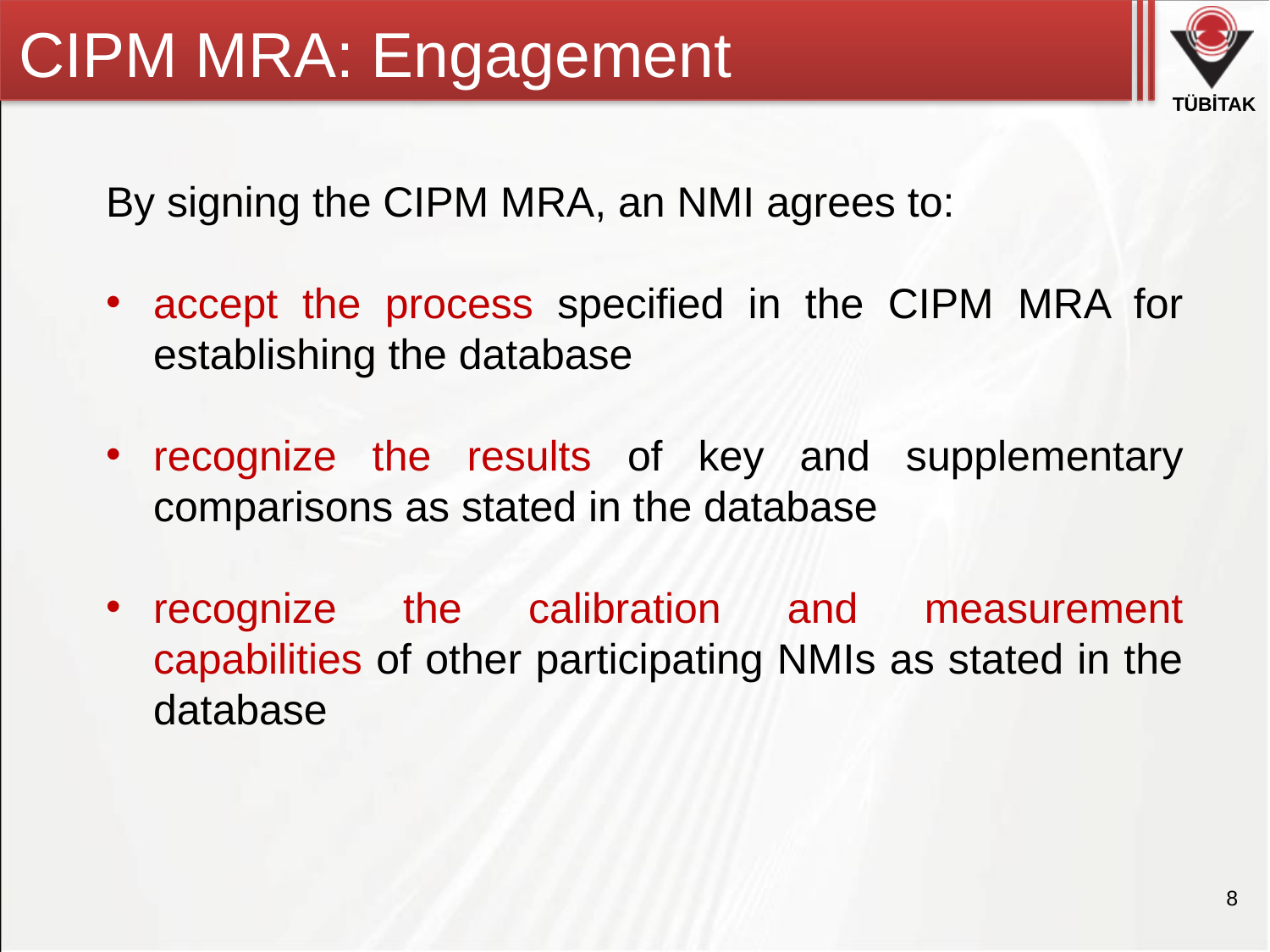

CIPM MRA: Engagement
By signing the CIPM MRA, an NMI agrees to:

accept the process specified in the CIPM MRA for establishing the database

recognize the results of key and supplementary comparisons as stated in the database

recognize the calibration and measurement capabilities of other participating NMIs as stated in the database

8